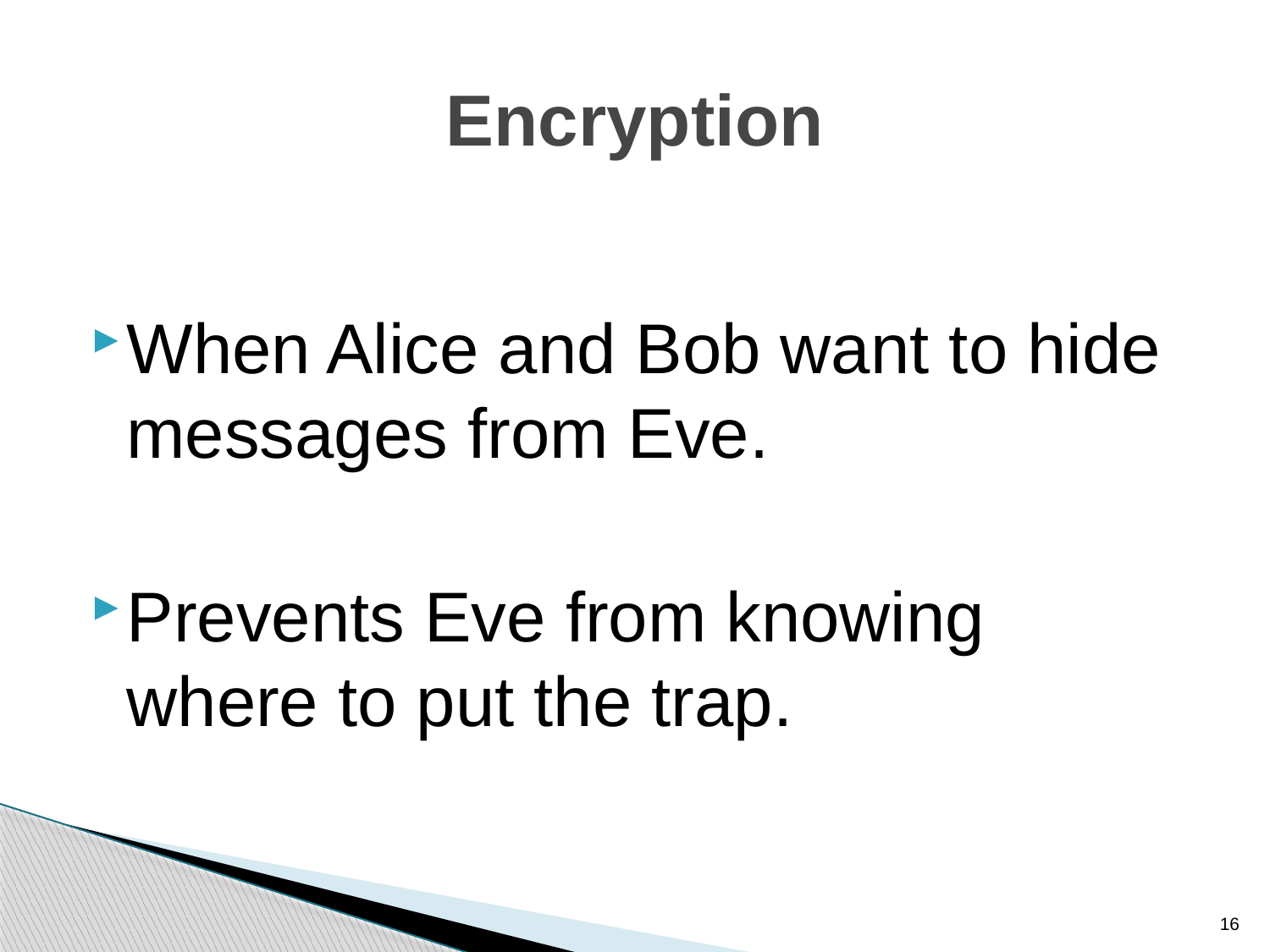

# Encryption

When Alice and Bob want to hide messages from Eve.

Prevents Eve from knowing where to put the trap.
16